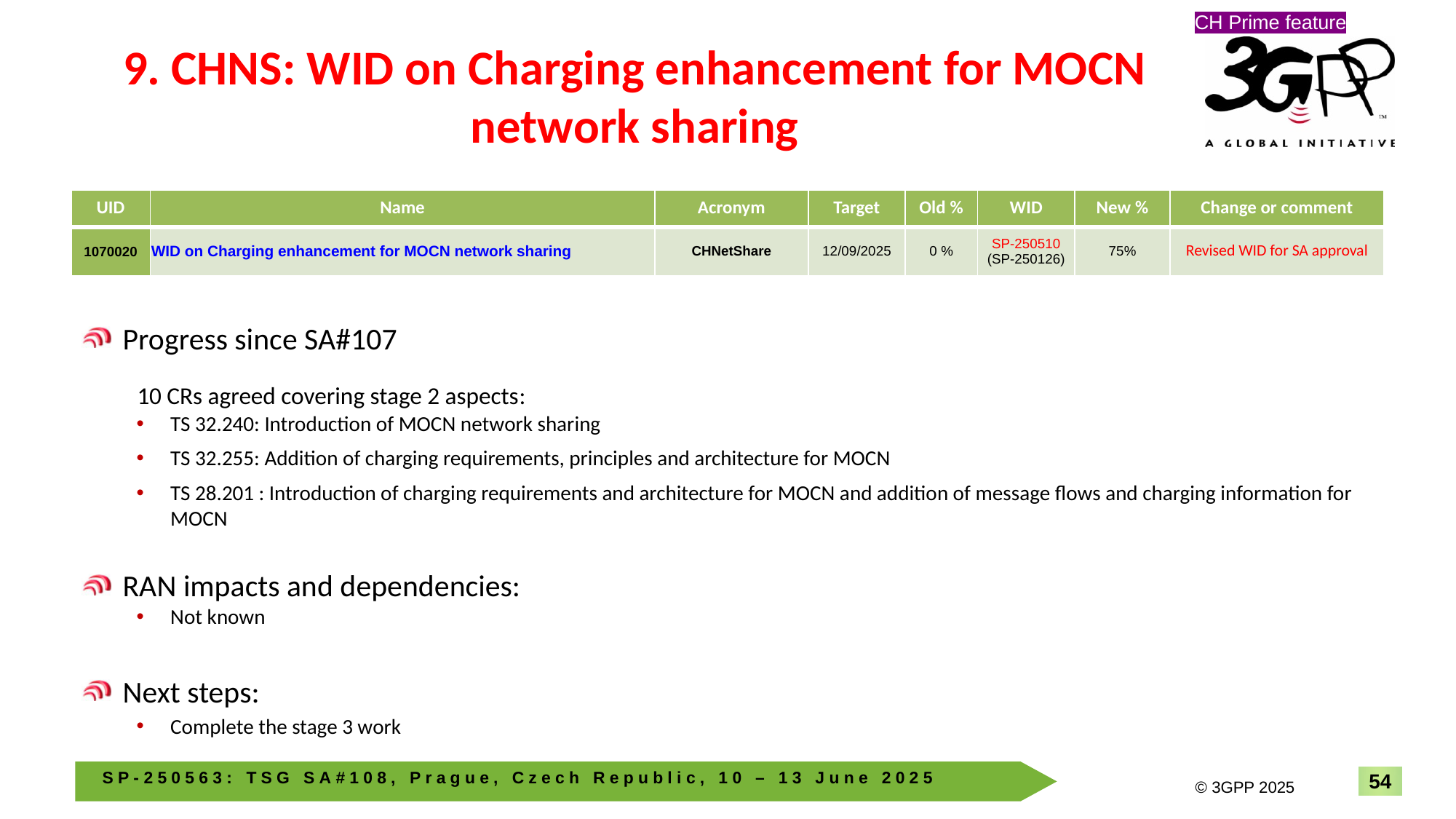

CH Prime feature
# 9. CHNS: WID on Charging enhancement for MOCN network sharing
| UID | Name | Acronym | Target | Old % | WID | New % | Change or comment |
| --- | --- | --- | --- | --- | --- | --- | --- |
| 1070020 | WID on Charging enhancement for MOCN network sharing | CHNetShare | 12/09/2025 | 0 % | SP-250510 (SP-250126) | 75% | Revised WID for SA approval |
Progress since SA#107

        10 CRs agreed covering stage 2 aspects:
TS 32.240: Introduction of MOCN network sharing
TS 32.255: Addition of charging requirements, principles and architecture for MOCN
TS 28.201 : Introduction of charging requirements and architecture for MOCN and addition of message flows and charging information for MOCN

RAN impacts and dependencies:
Not known

Next steps:
Complete the stage 3 work